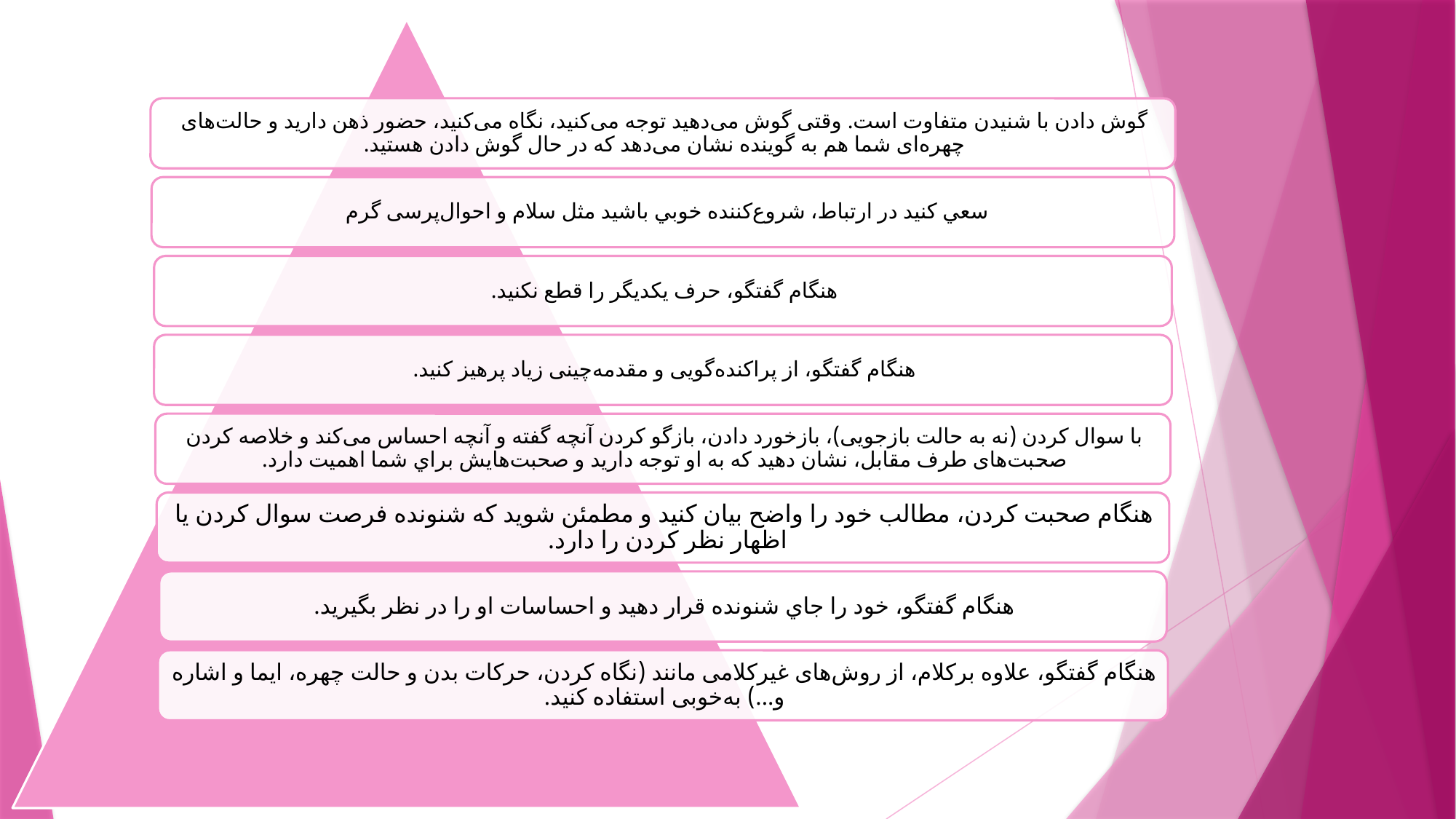

گوش دادن با شنیدن متفاوت است. وقتی گوش می‌دهید توجه می‌کنید، نگاه می‌کنید، حضور ذهن دارید و حالت‌های چهره‌ای شما هم به گوینده نشان می‌دهد که در حال گوش دادن هستید.
سعي كنيد در ارتباط، شروع‌کننده خوبي باشيد مثل سلام و احوال‌پرسی گرم
هنگام گفتگو، حرف يكديگر را قطع نكنيد.
هنگام گفتگو، از پراکنده‌گویی و مقدمه‌چینی زياد پرهيز كنيد.
با سوال كردن (نه به حالت بازجویی)، بازخورد دادن، بازگو كردن آنچه گفته و آنچه احساس می‌کند و خلاصه كردن صحبت‌های طرف مقابل، نشان دهيد كه به او توجه دارید و صحبت‌هایش براي شما اهميت دارد.
هنگام صحبت كردن، مطالب خود را واضح بيان كنيد و مطمئن شويد كه شنونده فرصت سوال كردن يا اظهار نظر كردن را دارد.
هنگام گفتگو، خود را جاي شنونده قرار دهيد و احساسات او را در نظر بگيريد.
هنگام گفتگو، علاوه بركلام، از روش‌های غیرکلامی مانند (نگاه كردن، حرکات بدن و حالت چهره‌، ايما و اشاره و...) به‌خوبی استفاده كنيد.